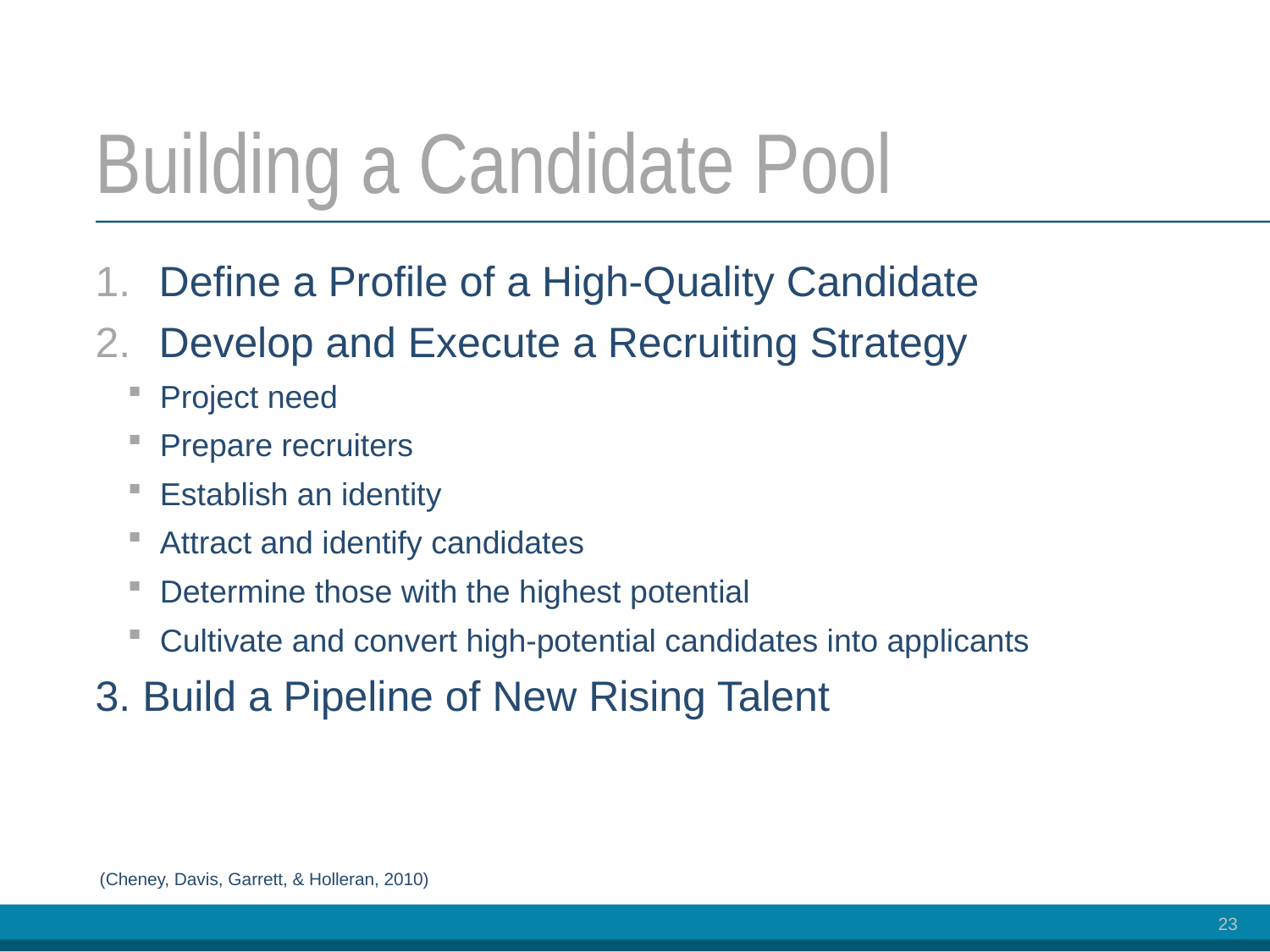

# Building a Candidate Pool
Define a Profile of a High-Quality Candidate
Develop and Execute a Recruiting Strategy
Project need
Prepare recruiters
Establish an identity
Attract and identify candidates
Determine those with the highest potential
Cultivate and convert high-potential candidates into applicants
3. Build a Pipeline of New Rising Talent
(Cheney, Davis, Garrett, & Holleran, 2010)
23